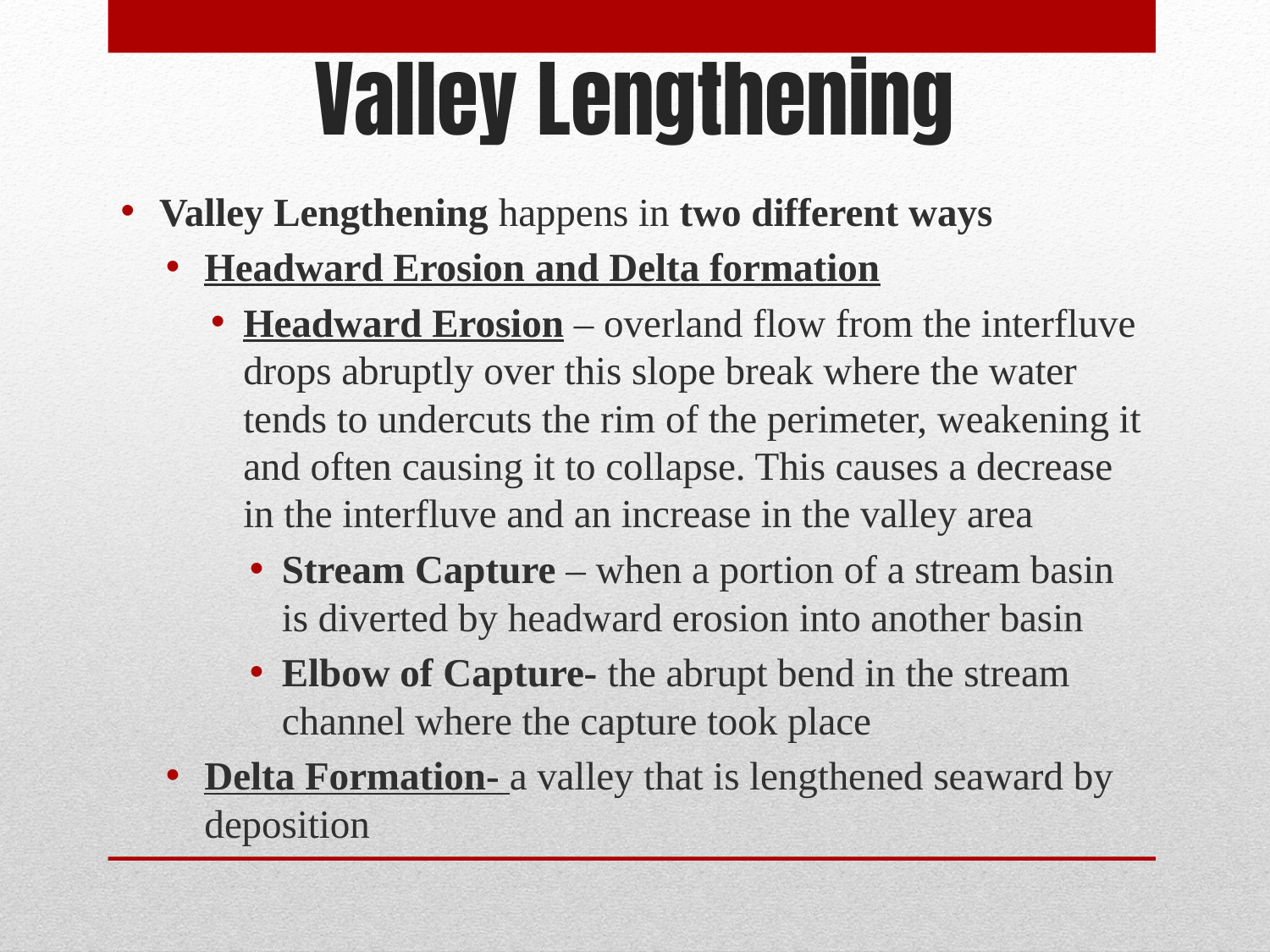

# Valley Lengthening
Valley Lengthening happens in two different ways
Headward Erosion and Delta formation
Headward Erosion – overland flow from the interfluve drops abruptly over this slope break where the water tends to undercuts the rim of the perimeter, weakening it and often causing it to collapse. This causes a decrease in the interfluve and an increase in the valley area
Stream Capture – when a portion of a stream basin is diverted by headward erosion into another basin
Elbow of Capture- the abrupt bend in the stream channel where the capture took place
Delta Formation- a valley that is lengthened seaward by deposition